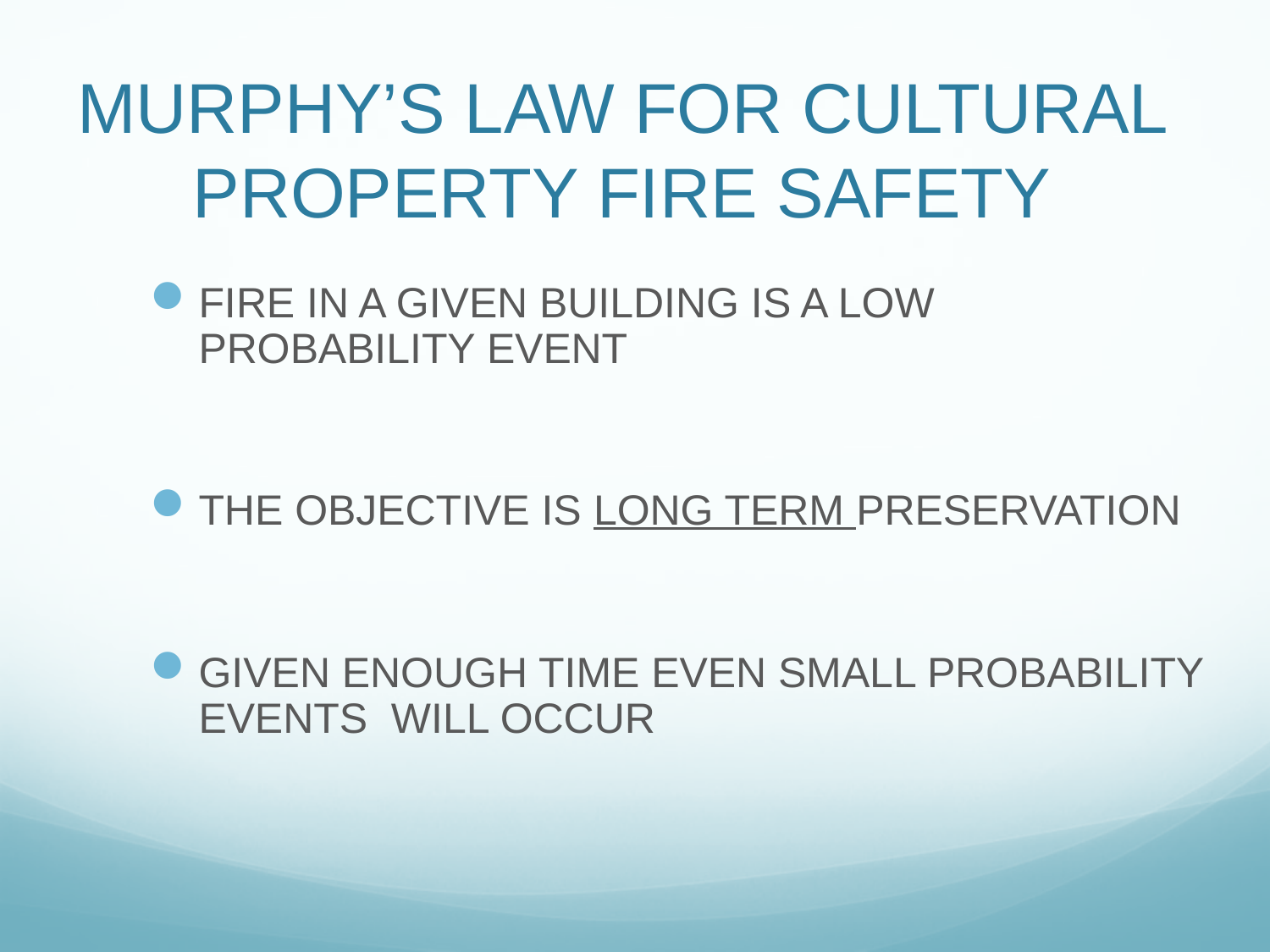

# MURPHY’S LAW FOR CULTURAL PROPERTY FIRE SAFETY
FIRE IN A GIVEN BUILDING IS A LOW PROBABILITY EVENT

THE OBJECTIVE IS LONG TERM PRESERVATION

GIVEN ENOUGH TIME EVEN SMALL PROBABILITY EVENTS  WILL OCCUR